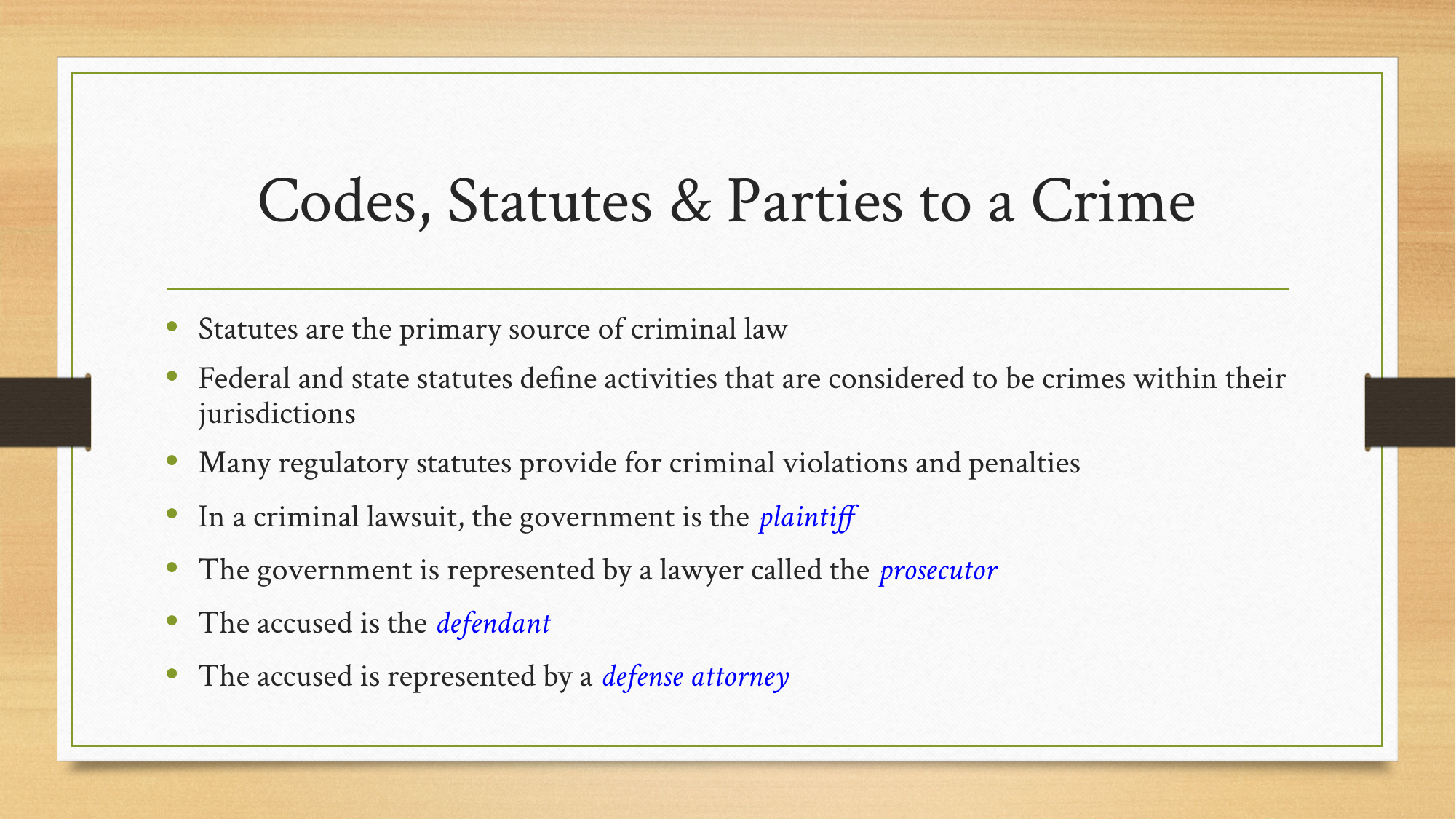

# Codes, Statutes & Parties to a Crime
Statutes are the primary source of criminal law
Federal and state statutes define activities that are considered to be crimes within their jurisdictions
Many regulatory statutes provide for criminal violations and penalties
In a criminal lawsuit, the government is the plaintiff
The government is represented by a lawyer called the prosecutor
The accused is the defendant
The accused is represented by a defense attorney